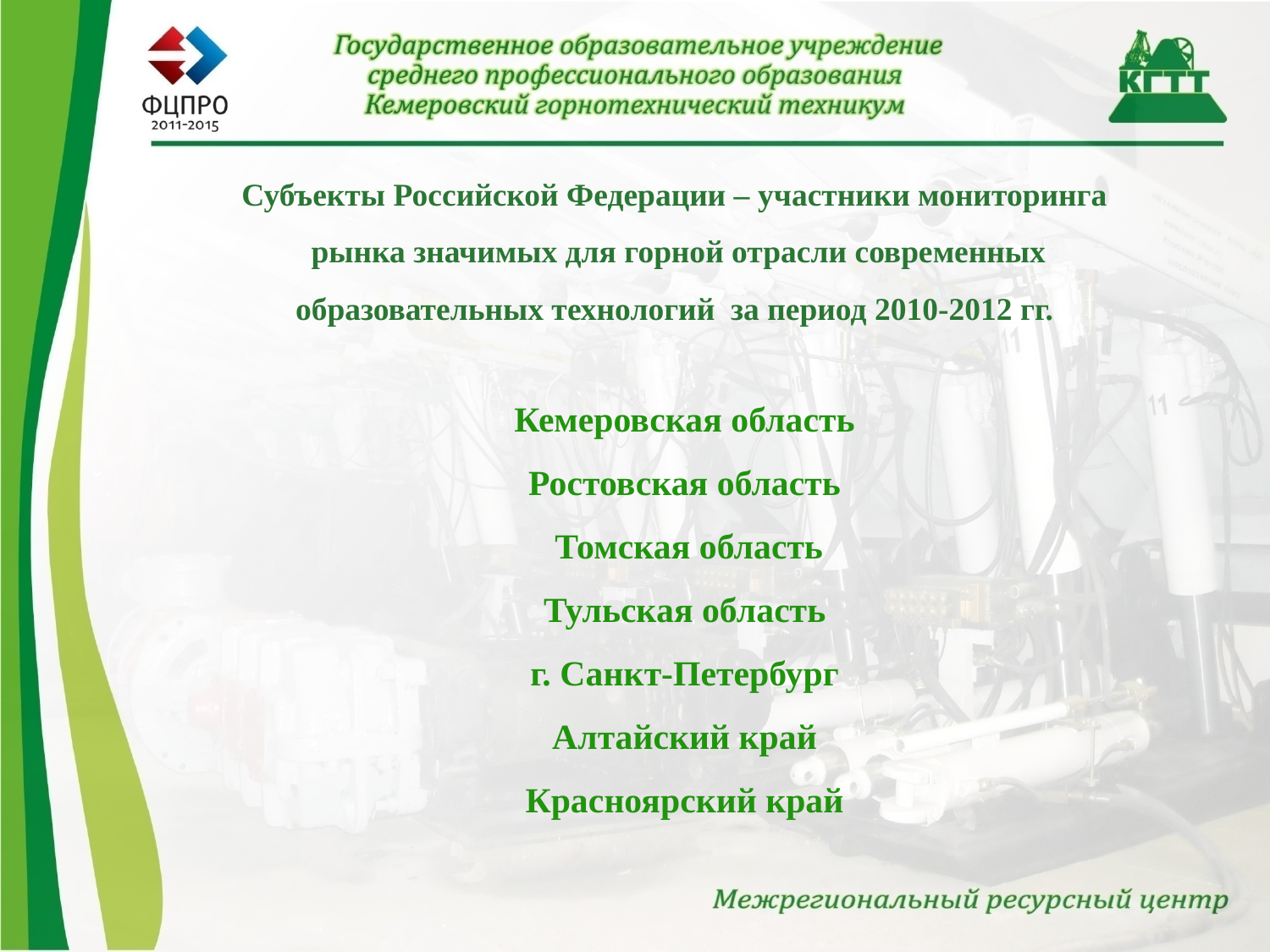

Субъекты Российской Федерации – участники мониторинга
 рынка значимых для горной отрасли современных образовательных технологий  за период 2010-2012 гг.

Кемеровская область
Ростовская область
 Томская область
Тульская область
г. Санкт-Петербург
Алтайский край
Красноярский край